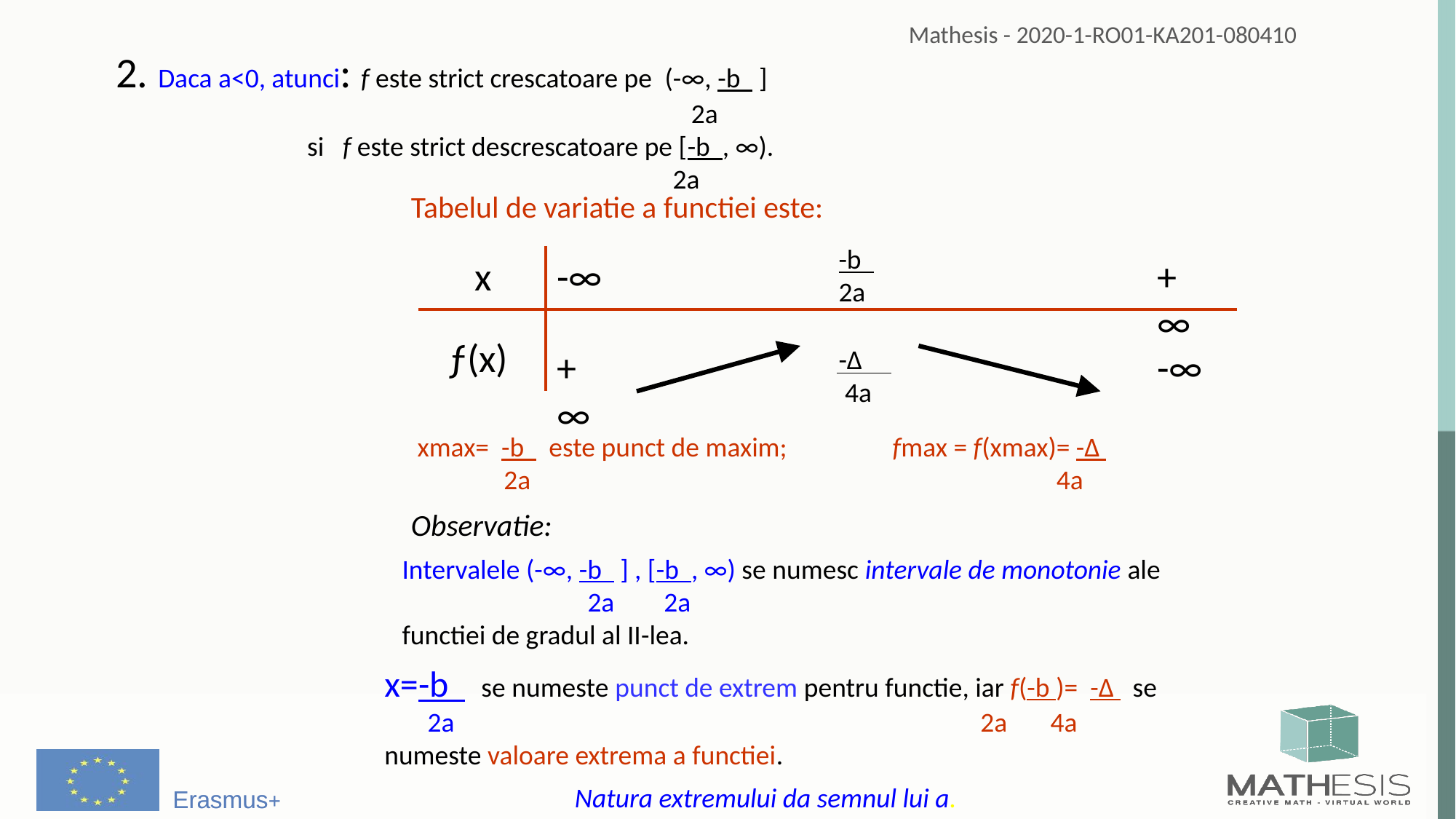

2. Daca a<0, atunci: f este strict crescatoare pe  (-∞, -b   ]
                                                                                             2a 
                                   si   f este strict descrescatoare pe [-b  , ∞).
                                                                                          2a
Tabelul de variatie a functiei este:
-b  
2a
x
-∞
+∞
ƒ(x)
+∞
-Δ
 4a
-∞
 xmax=  -b    este punct de maxim;                 fmax = f(xmax)= -Δ
               2a                                                                                     4a
Observatie:
Intervalele (-∞, -b   ] , [-b  , ∞) se numesc intervale de monotonie ale
                              2a        2a 
functiei de gradul al II-lea.
x=-b    se numeste punct de extrem pentru functie, iar f(-b )=  -Δ   se
       2a                                                                                     2a       4a
numeste valoare extrema a functiei.
Natura extremului da semnul lui a.